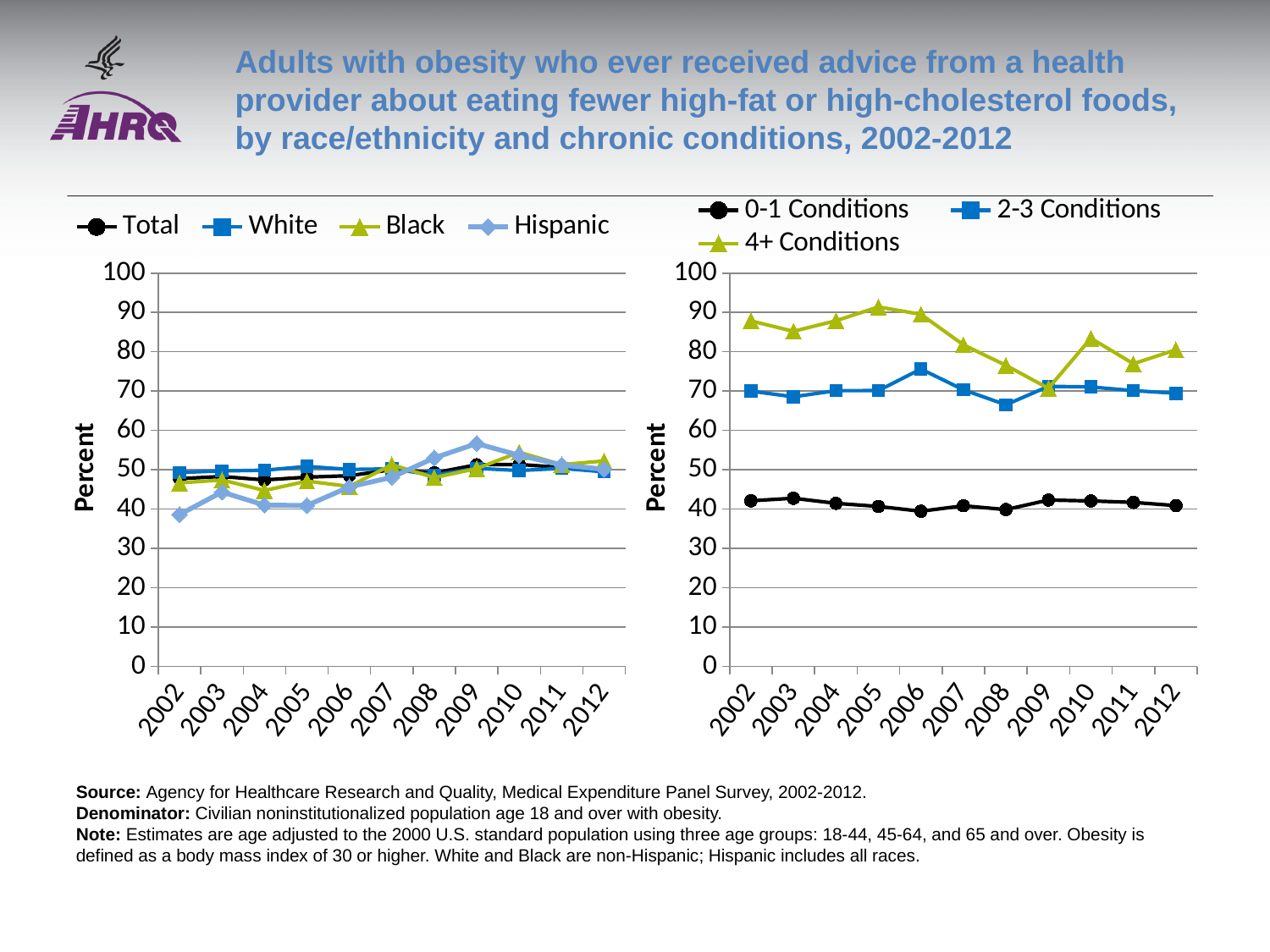

# Adults with obesity who ever received advice from a health provider about eating fewer high-fat or high-cholesterol foods, by race/ethnicity and chronic conditions, 2002-2012

### Chart

| Category | Total | White | Black | Hispanic |
|---|---|---|---|---|
| 2002 | 47.7423 | 49.3301 | 46.6715 | 38.6311 |
| 2003 | 48.2876 | 49.7175 | 47.4084 | 44.3362 |
| 2004 | 47.4146 | 49.9073 | 44.7296 | 41.018 |
| 2005 | 48.121 | 50.861 | 47.116 | 40.9384 |
| 2006 | 48.5114 | 50.0898 | 45.7608 | 45.651 |
| 2007 | 50.0262 | 50.2462 | 51.3078 | 48.077 |
| 2008 | 49.2147 | 48.6661 | 48.0039 | 53.0252 |
| 2009 | 51.2845 | 50.3721 | 50.3215 | 56.683 |
| 2010 | 51.3683 | 49.819 | 54.4633 | 53.681 |
| 2011 | 50.6083 | 50.379 | 51.3309 | 51.2362 |
| 2012 | 50.2 | 49.501 | 52.2594 | 50.1511 |

### Chart

| Category | 0-1 Conditions | 2-3 Conditions | 4+ Conditions |
|---|---|---|---|
| 2002 | 42.115 | 70.0009 | 87.8473 |
| 2003 | 42.7618 | 68.5652 | 85.1969 |
| 2004 | 41.4708 | 70.1193 | 87.8965 |
| 2005 | 40.6803 | 70.1341 | 91.3979 |
| 2006 | 39.4702 | 75.6276 | 89.5195 |
| 2007 | 40.8504 | 70.3441 | 81.7675 |
| 2008 | 39.8845 | 66.5291 | 76.5533 |
| 2009 | 42.3147 | 71.214 | 70.7237 |
| 2010 | 42.0772 | 71.0636 | 83.4297 |
| 2011 | 41.7083 | 70.1182 | 76.9639 |
| 2012 | 40.905 | 69.4605 | 80.5001 |
Source: Agency for Healthcare Research and Quality, Medical Expenditure Panel Survey, 2002-2012.
Denominator: Civilian noninstitutionalized population age 18 and over with obesity.
Note: Estimates are age adjusted to the 2000 U.S. standard population using three age groups: 18-44, 45-64, and 65 and over. Obesity is defined as a body mass index of 30 or higher. White and Black are non-Hispanic; Hispanic includes all races.